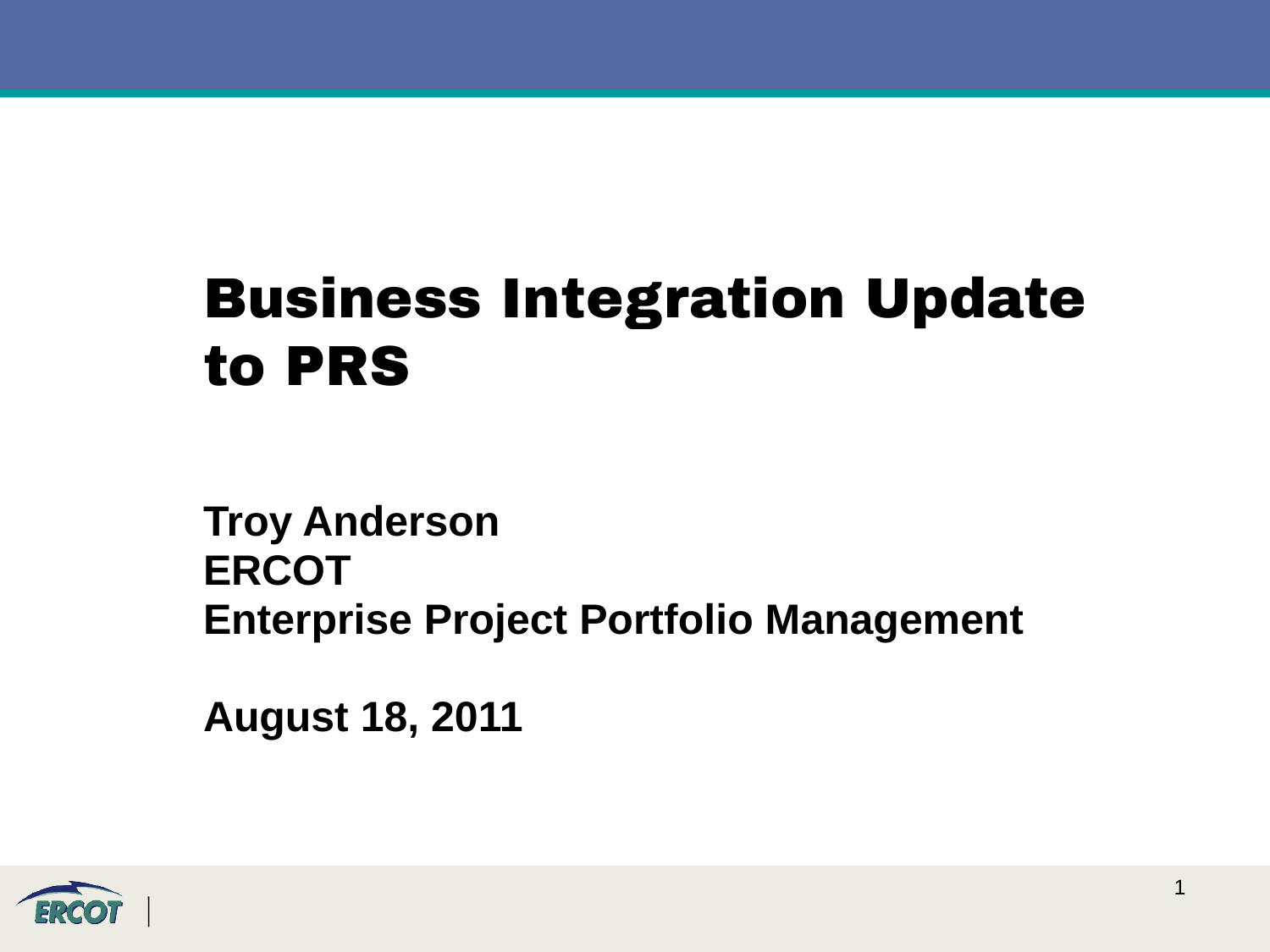

Business Integration Update to PRS
Troy Anderson
ERCOT
Enterprise Project Portfolio Management

August 18, 2011